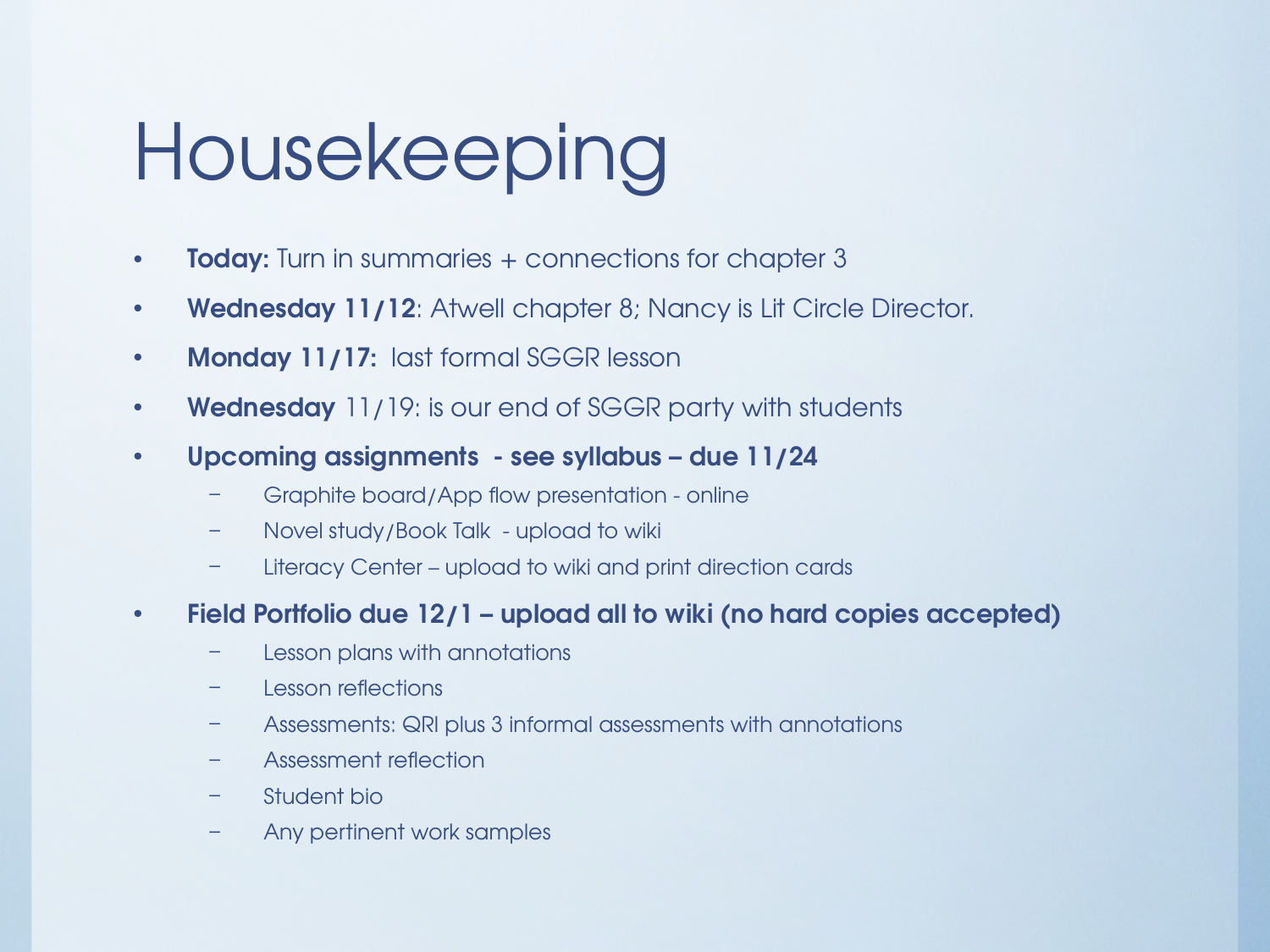

# Housekeeping
Today: Turn in summaries + connections for chapter 3
Wednesday 11/12: Atwell chapter 8; Nancy is Lit Circle Director.
Monday 11/17:  last formal SGGR lesson
Wednesday 11/19: is our end of SGGR party with students
Upcoming assignments  - see syllabus – due 11/24
Graphite board/App flow presentation - online
Novel study/Book Talk  - upload to wiki
Literacy Center – upload to wiki and print direction cards
Field Portfolio due 12/1 – upload all to wiki (no hard copies accepted)
Lesson plans with annotations
Lesson reflections
Assessments: QRI plus 3 informal assessments with annotations
Assessment reflection
Student bio
Any pertinent work samples